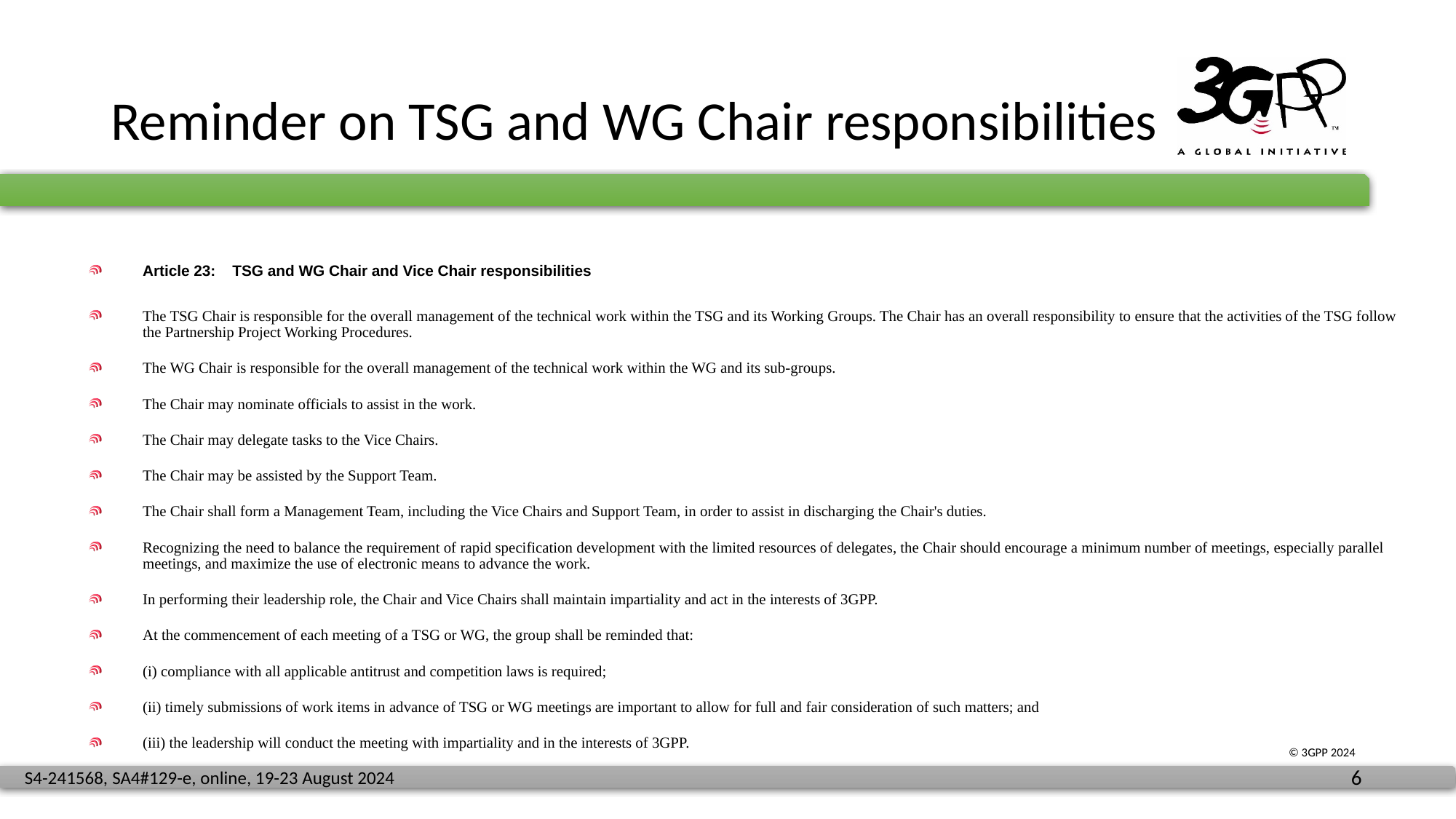

# Reminder on TSG and WG Chair responsibilities
Article 23:    TSG and WG Chair and Vice Chair responsibilities
The TSG Chair is responsible for the overall management of the technical work within the TSG and its Working Groups. The Chair has an overall responsibility to ensure that the activities of the TSG follow the Partnership Project Working Procedures.
The WG Chair is responsible for the overall management of the technical work within the WG and its sub-groups.
The Chair may nominate officials to assist in the work.
The Chair may delegate tasks to the Vice Chairs.
The Chair may be assisted by the Support Team.
The Chair shall form a Management Team, including the Vice Chairs and Support Team, in order to assist in discharging the Chair's duties.
Recognizing the need to balance the requirement of rapid specification development with the limited resources of delegates, the Chair should encourage a minimum number of meetings, especially parallel meetings, and maximize the use of electronic means to advance the work.
In performing their leadership role, the Chair and Vice Chairs shall maintain impartiality and act in the interests of 3GPP.
At the commencement of each meeting of a TSG or WG, the group shall be reminded that:
(i) compliance with all applicable antitrust and competition laws is required;
(ii) timely submissions of work items in advance of TSG or WG meetings are important to allow for full and fair consideration of such matters; and
(iii) the leadership will conduct the meeting with impartiality and in the interests of 3GPP.